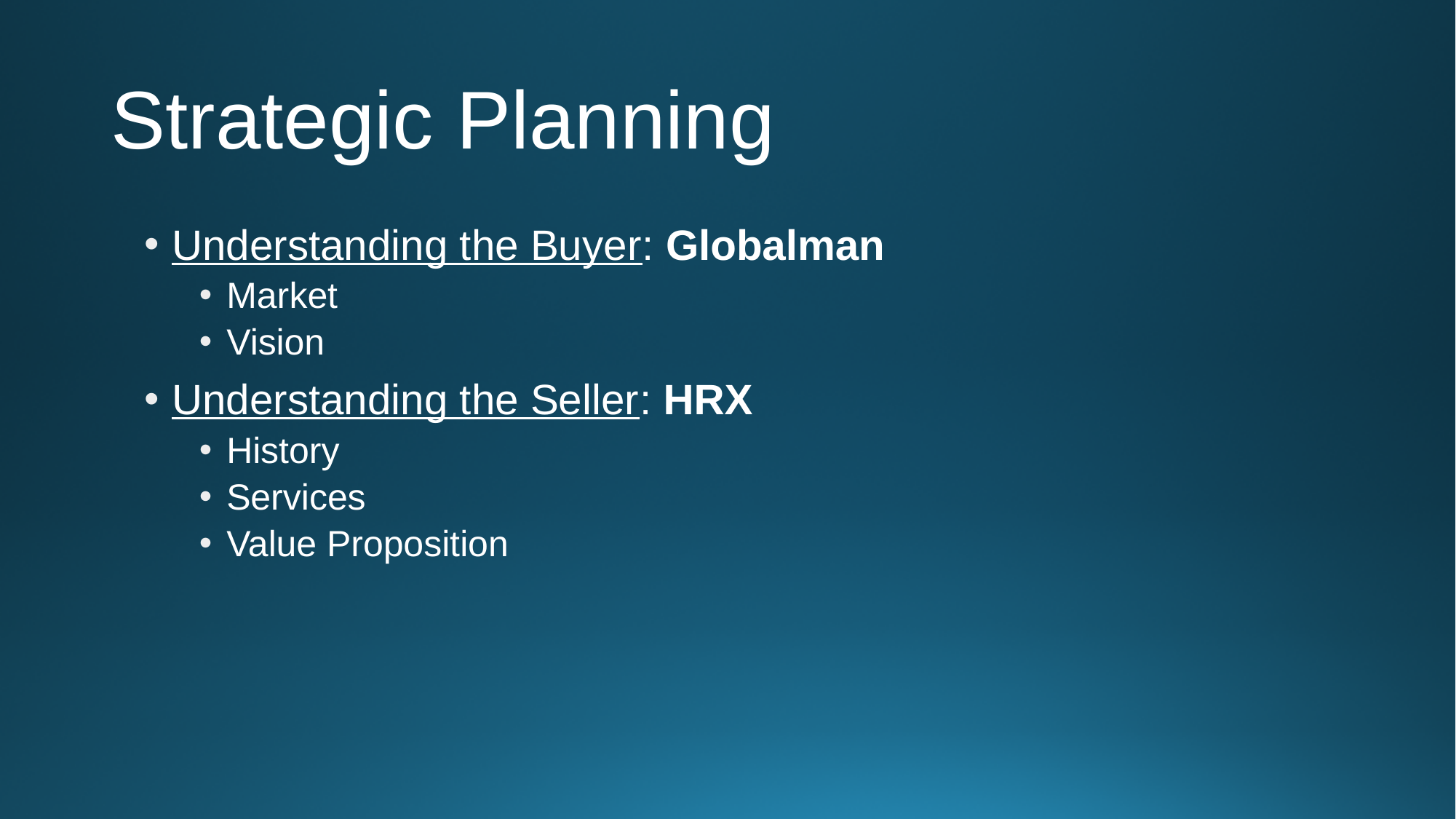

# Strategic Planning
Understanding the Buyer: Globalman
Market
Vision
Understanding the Seller: HRX
History
Services
Value Proposition